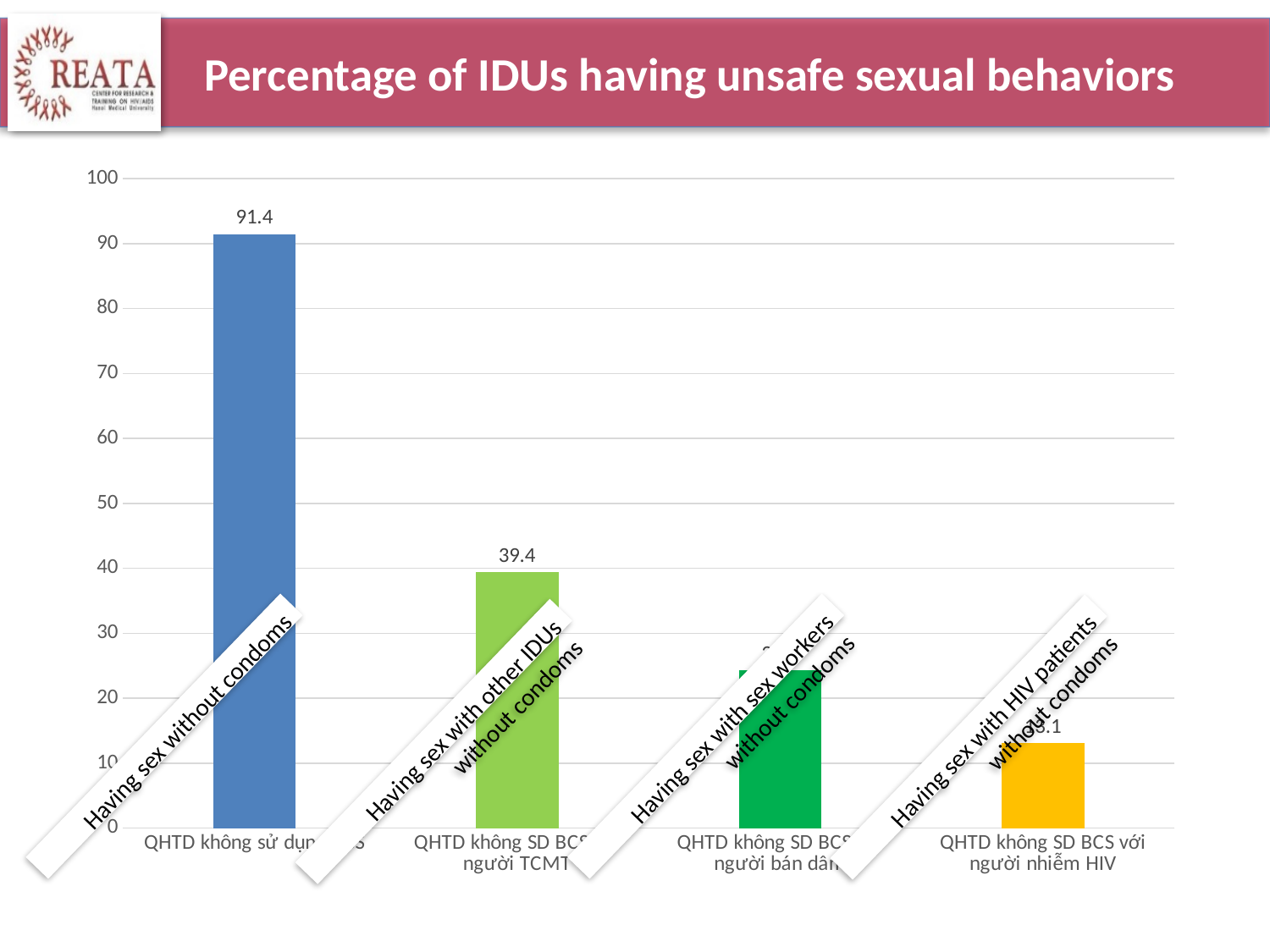

# Percentage of IDUs having unsafe sexual behaviors

### Chart

| Category | Các hành vi QHTD không an toàn |
|---|---|
| QHTD không sử dụng BCS | 91.4 |
| QHTD không SD BCS với người TCMT | 39.4 |
| QHTD không SD BCS với người bán dâm | 24.3 |
| QHTD không SD BCS với người nhiễm HIV | 13.1 |
Having sex without condoms
Having sex with sex workers without condoms
Having sex with HIV patients without condoms
Having sex with other IDUs without condoms